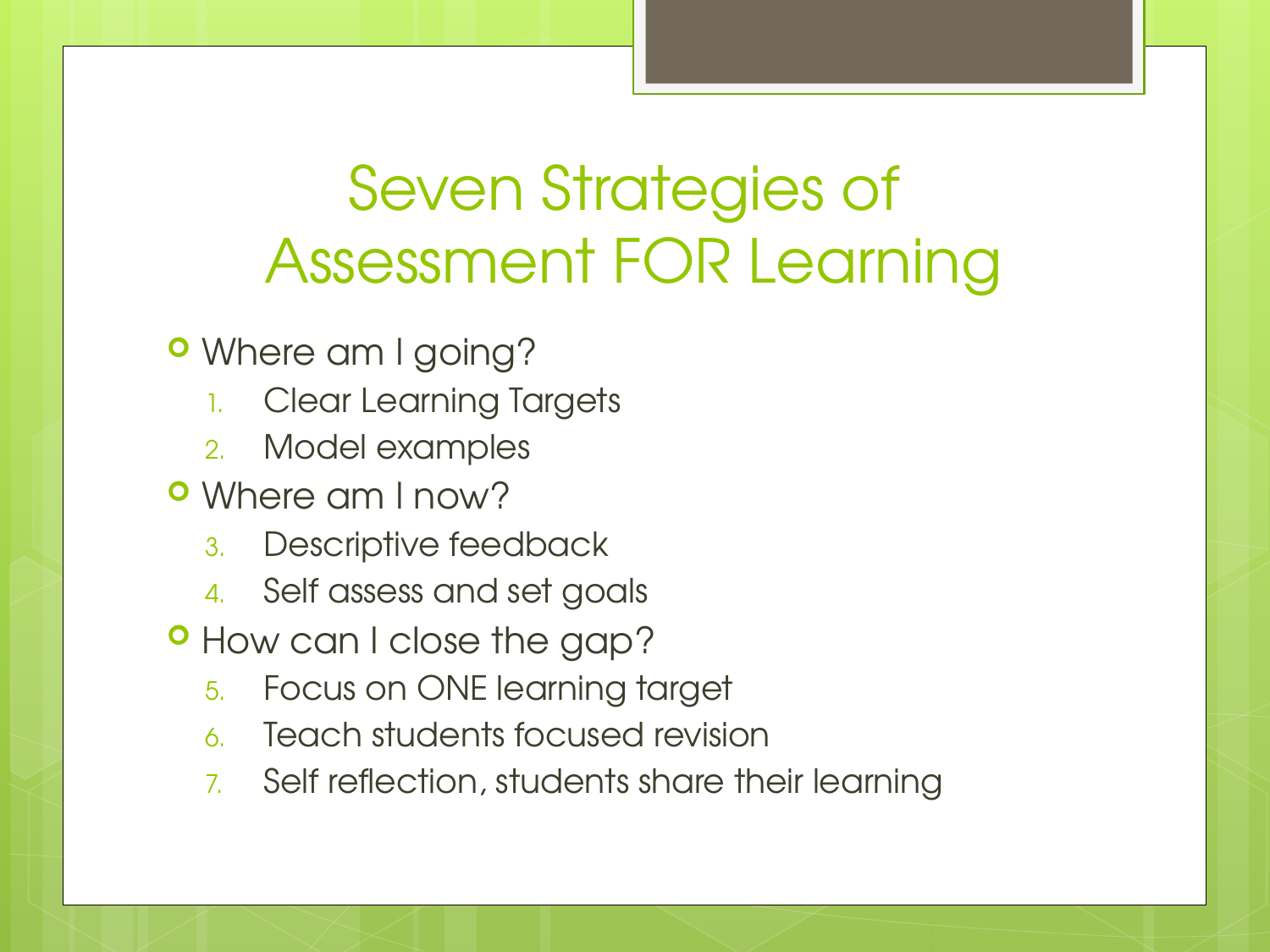

# Seven Strategies of Assessment FOR Learning
Where am I going?
Clear Learning Targets
Model examples
Where am I now?
Descriptive feedback
Self assess and set goals
How can I close the gap?
Focus on ONE learning target
Teach students focused revision
Self reflection, students share their learning